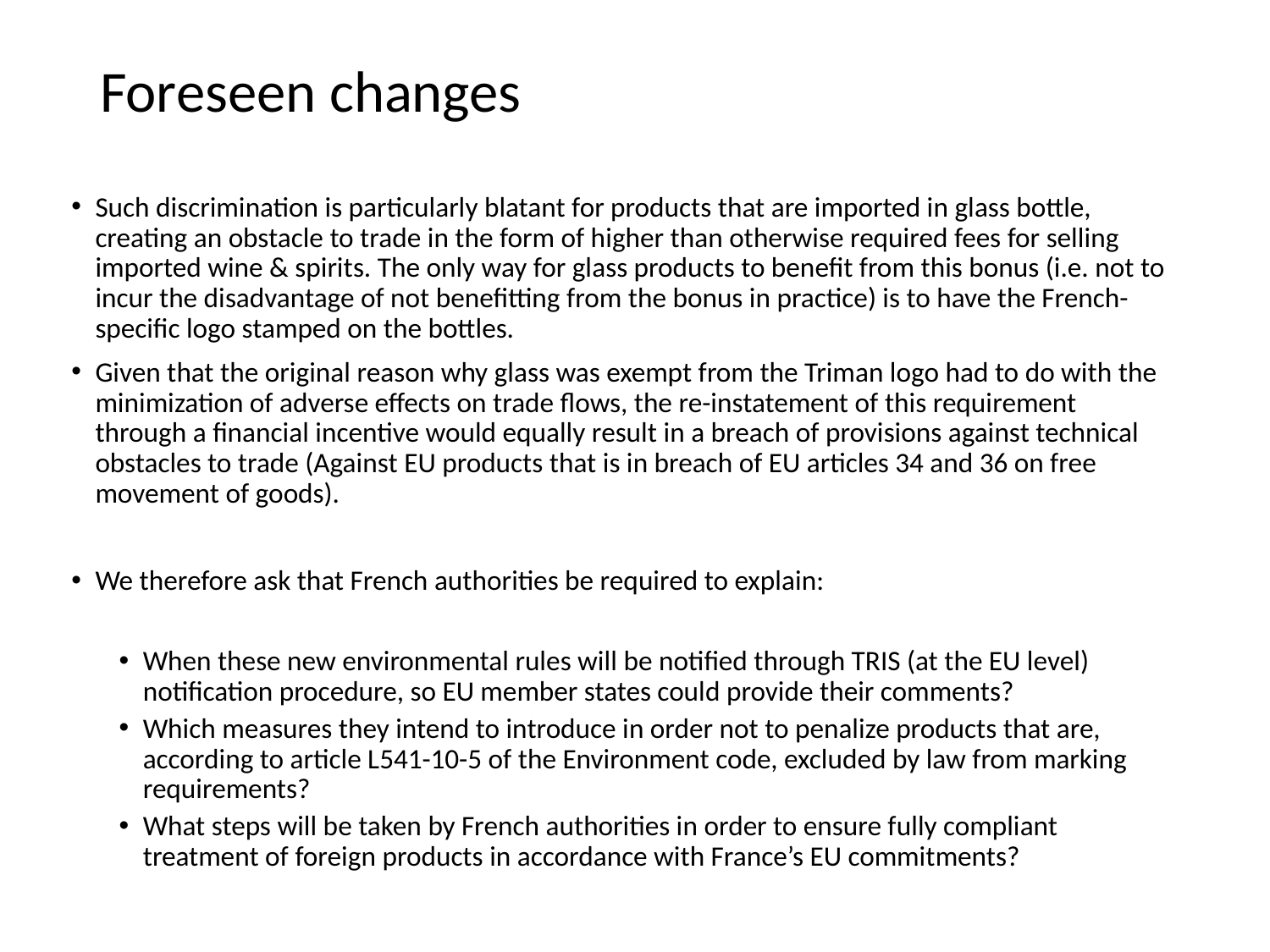

# Foreseen changes

Such discrimination is particularly blatant for products that are imported in glass bottle, creating an obstacle to trade in the form of higher than otherwise required fees for selling imported wine & spirits. The only way for glass products to benefit from this bonus (i.e. not to incur the disadvantage of not benefitting from the bonus in practice) is to have the French-specific logo stamped on the bottles.
Given that the original reason why glass was exempt from the Triman logo had to do with the minimization of adverse effects on trade flows, the re-instatement of this requirement through a financial incentive would equally result in a breach of provisions against technical obstacles to trade (Against EU products that is in breach of EU articles 34 and 36 on free movement of goods).

We therefore ask that French authorities be required to explain:

When these new environmental rules will be notified through TRIS (at the EU level) notification procedure, so EU member states could provide their comments?
Which measures they intend to introduce in order not to penalize products that are, according to article L541-10-5 of the Environment code, excluded by law from marking requirements?
What steps will be taken by French authorities in order to ensure fully compliant treatment of foreign products in accordance with France’s EU commitments?